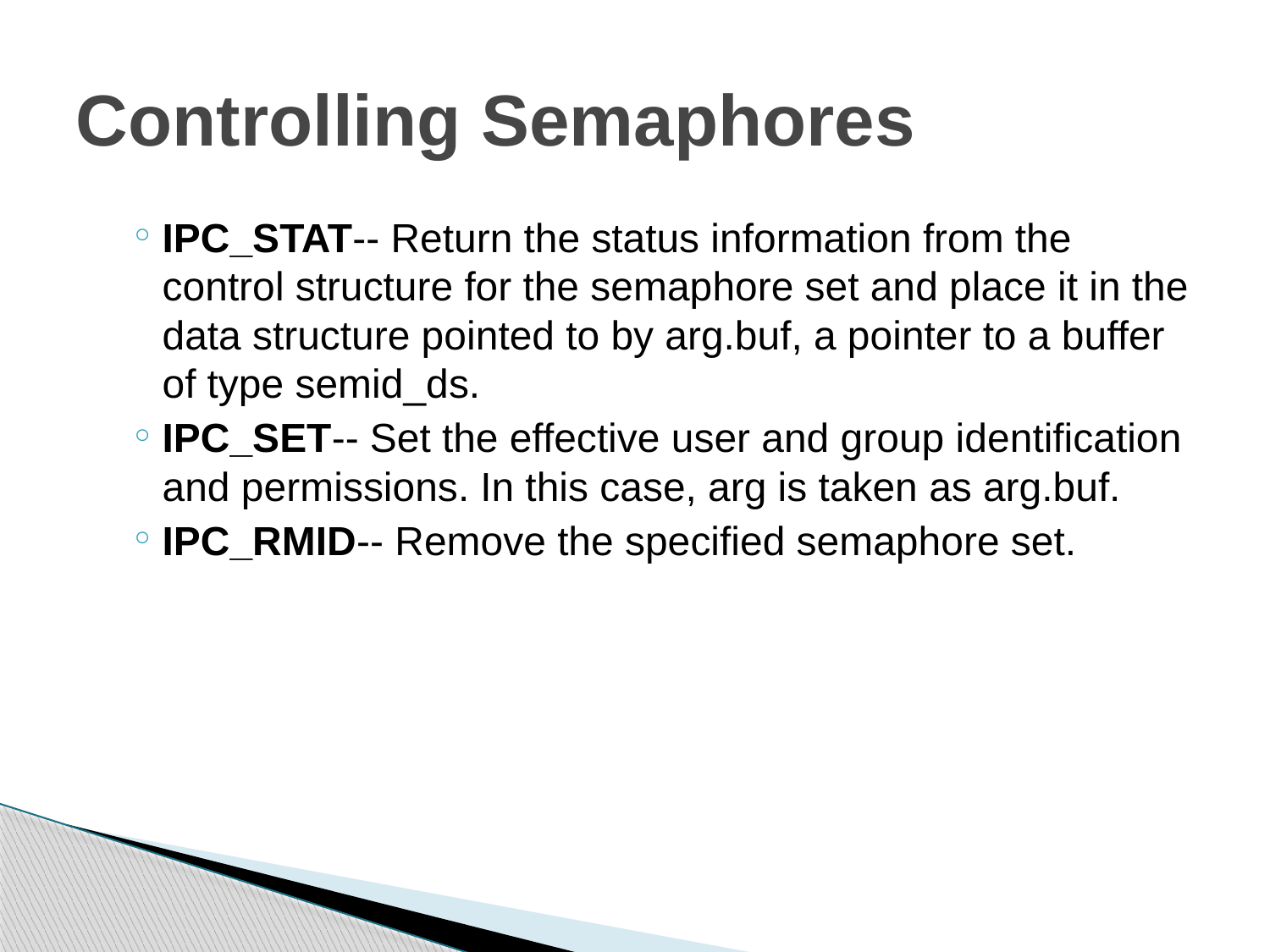

# Controlling Semaphores
IPC_STAT-- Return the status information from the control structure for the semaphore set and place it in the data structure pointed to by arg.buf, a pointer to a buffer of type semid_ds.
IPC_SET-- Set the effective user and group identification and permissions. In this case, arg is taken as arg.buf.
IPC_RMID-- Remove the specified semaphore set.